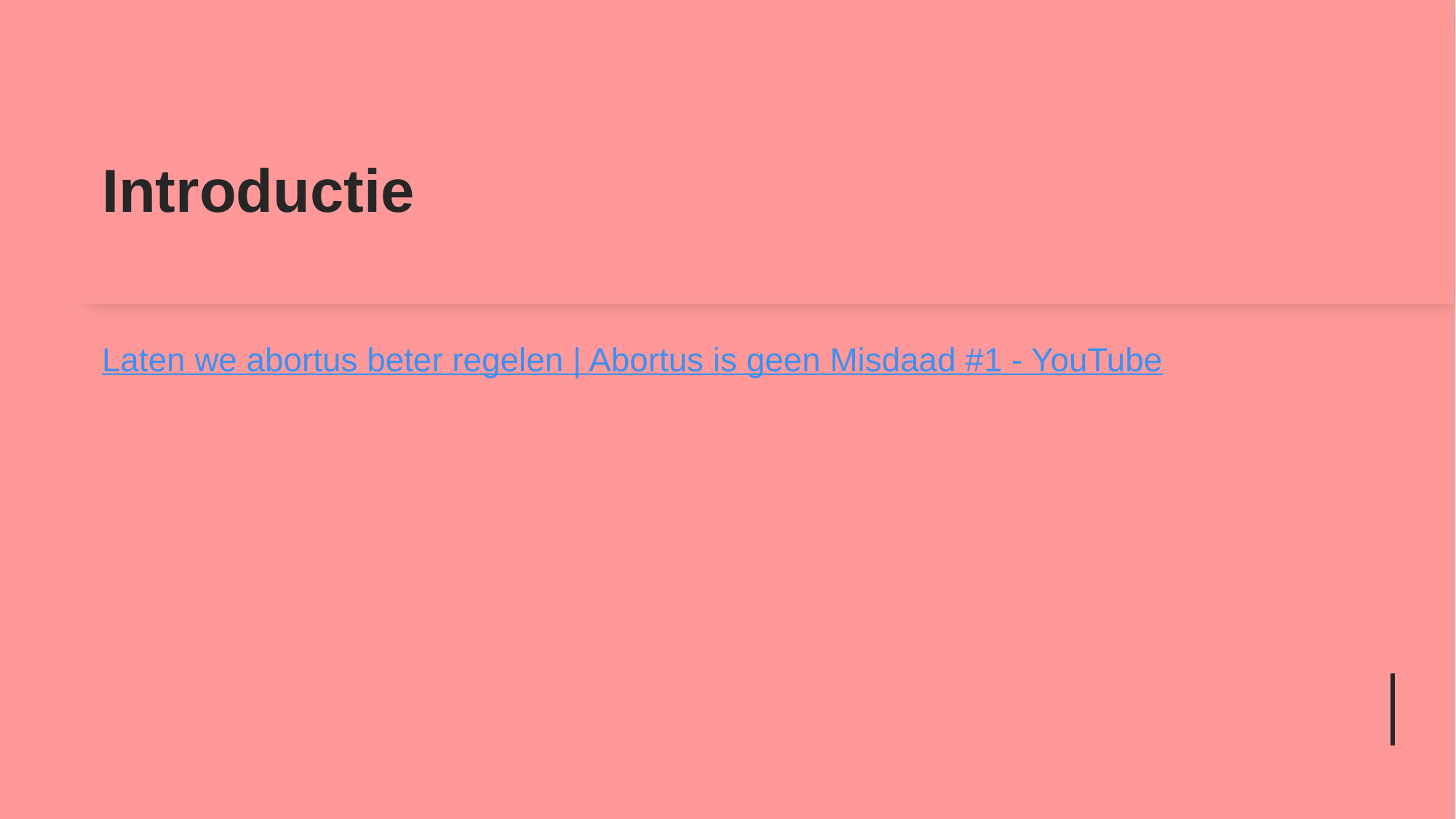

# Introductie
Laten we abortus beter regelen | Abortus is geen Misdaad #1 - YouTube